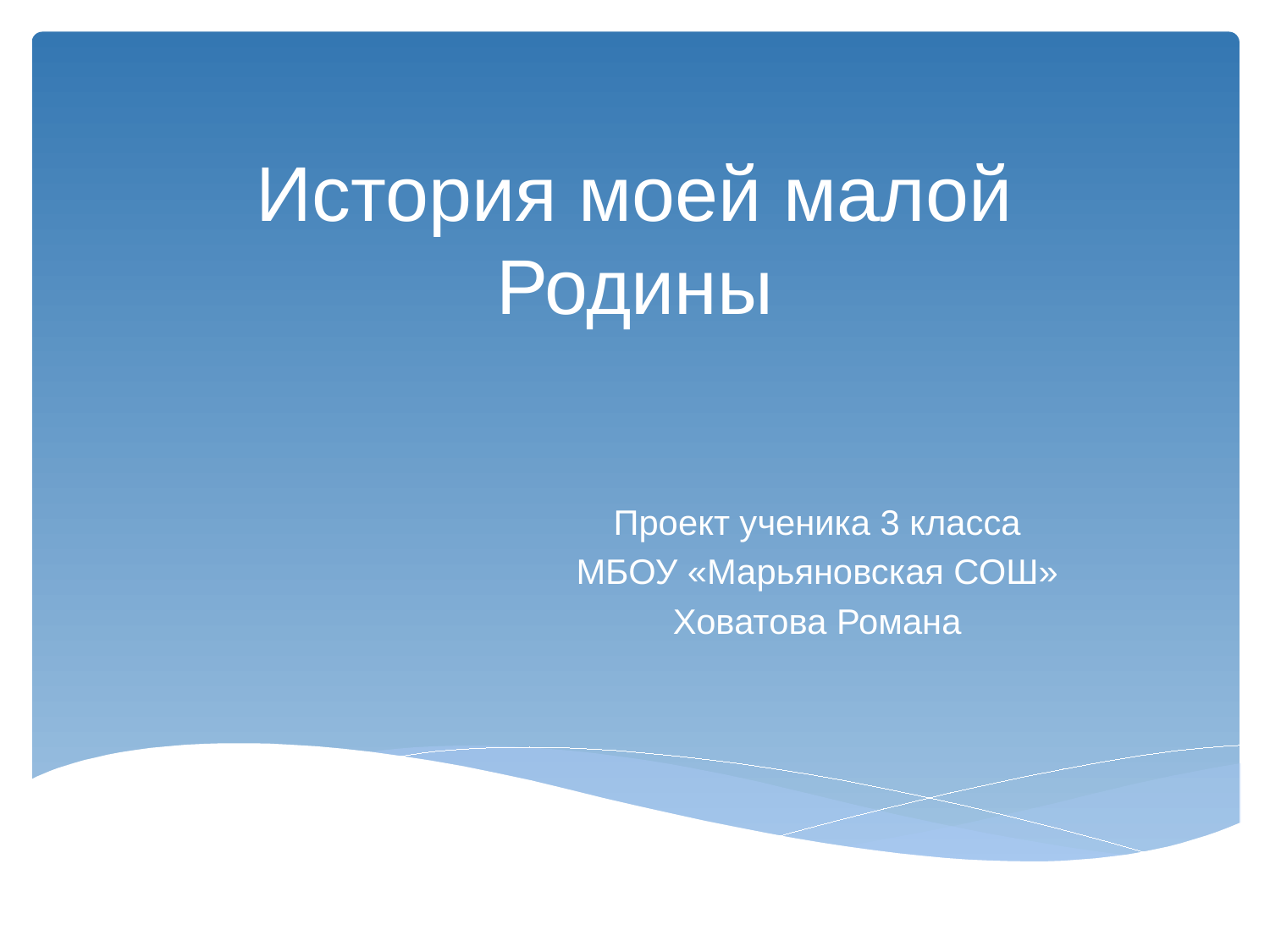

# История моей малой Родины
Проект ученика 3 класса
МБОУ «Марьяновская СОШ»
Ховатова Романа